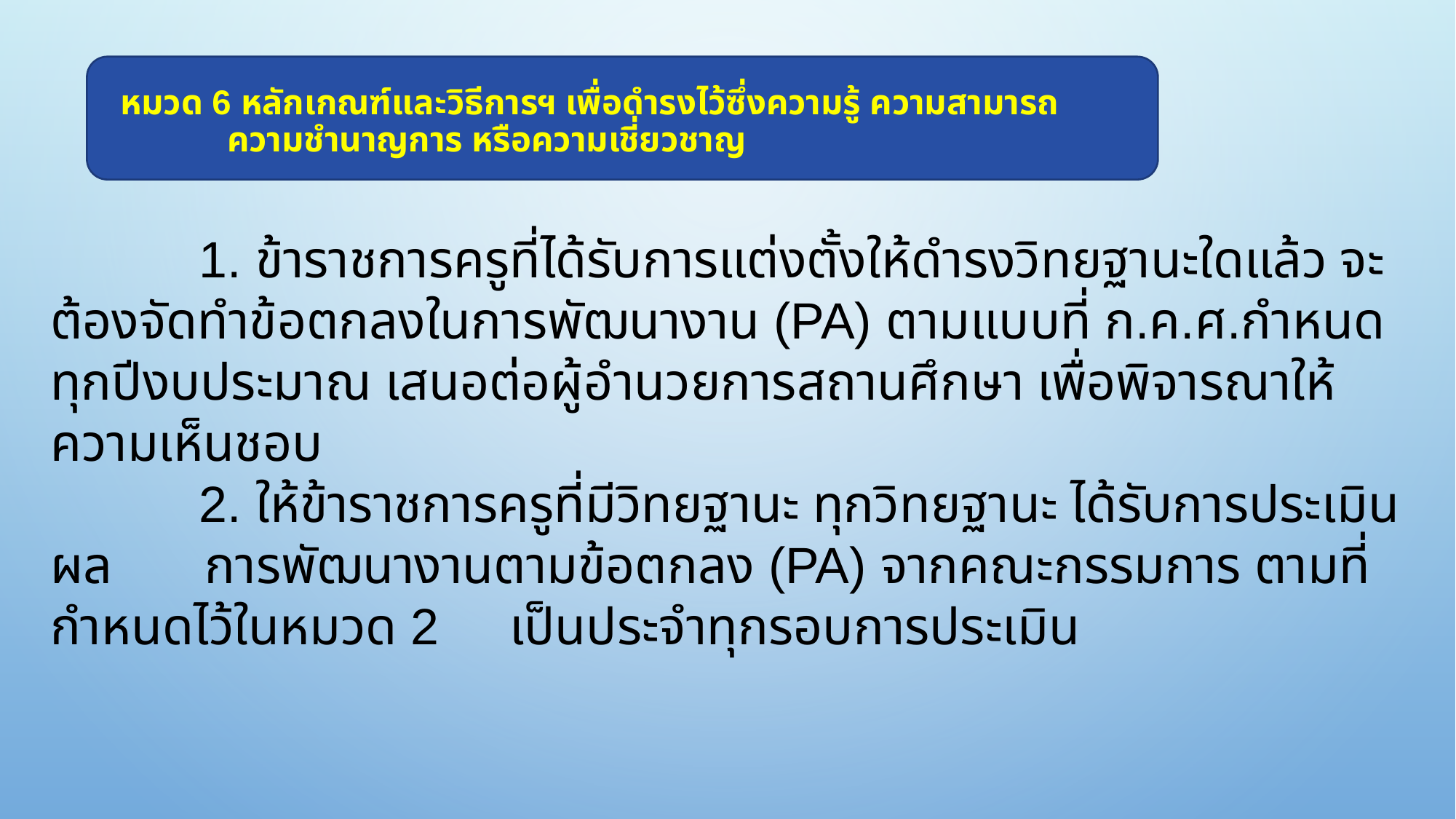

# หมวด 6 หลักเกณฑ์และวิธีการฯ เพื่อดำรงไว้ซึ่งความรู้ ความสามารถ ความชำนาญการ หรือความเชี่ยวชาญ
	    1. ข้าราชการครูที่ได้รับการแต่งตั้งให้ดำรงวิทยฐานะใดแล้ว จะต้องจัดทำข้อตกลงในการพัฒนางาน (PA) ตามแบบที่ ก.ค.ศ.กำหนด ทุกปีงบประมาณ เสนอต่อผู้อำนวยการสถานศึกษา เพื่อพิจารณาให้ความเห็นชอบ
	    2. ให้ข้าราชการครูที่มีวิทยฐานะ ทุกวิทยฐานะ ได้รับการประเมินผล       การพัฒนางานตามข้อตกลง (PA) จากคณะกรรมการ ตามที่กำหนดไว้ในหมวด 2     เป็นประจำทุกรอบการประเมิน